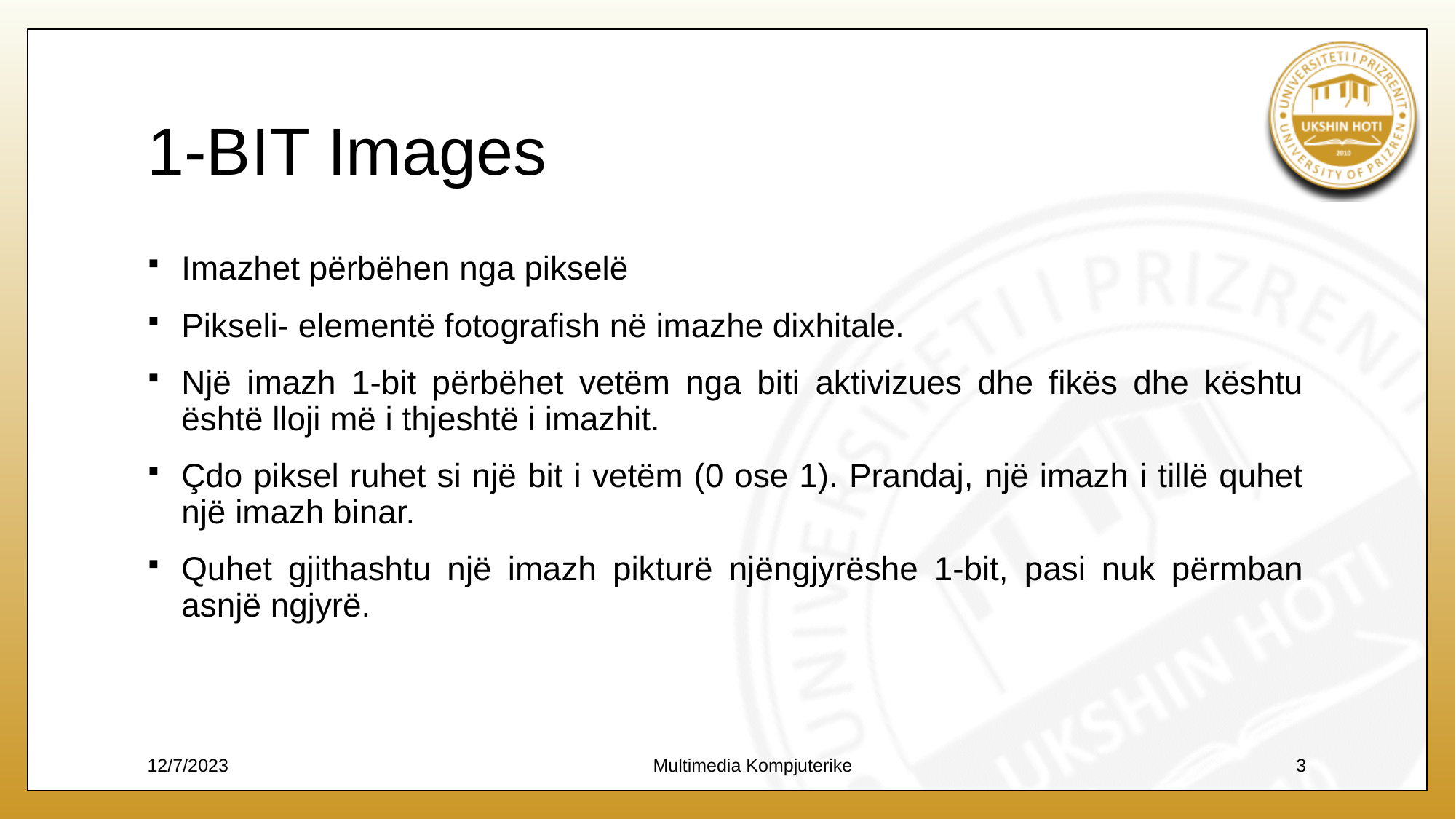

# 1-BIT Images
Imazhet përbëhen nga pikselë
Pikseli- elementë fotografish në imazhe dixhitale.
Një imazh 1-bit përbëhet vetëm nga biti aktivizues dhe fikës dhe kështu është lloji më i thjeshtë i imazhit.
Çdo piksel ruhet si një bit i vetëm (0 ose 1). Prandaj, një imazh i tillë quhet një imazh binar.
Quhet gjithashtu një imazh pikturë njëngjyrëshe 1-bit, pasi nuk përmban asnjë ngjyrë.
12/7/2023
Multimedia Kompjuterike
3